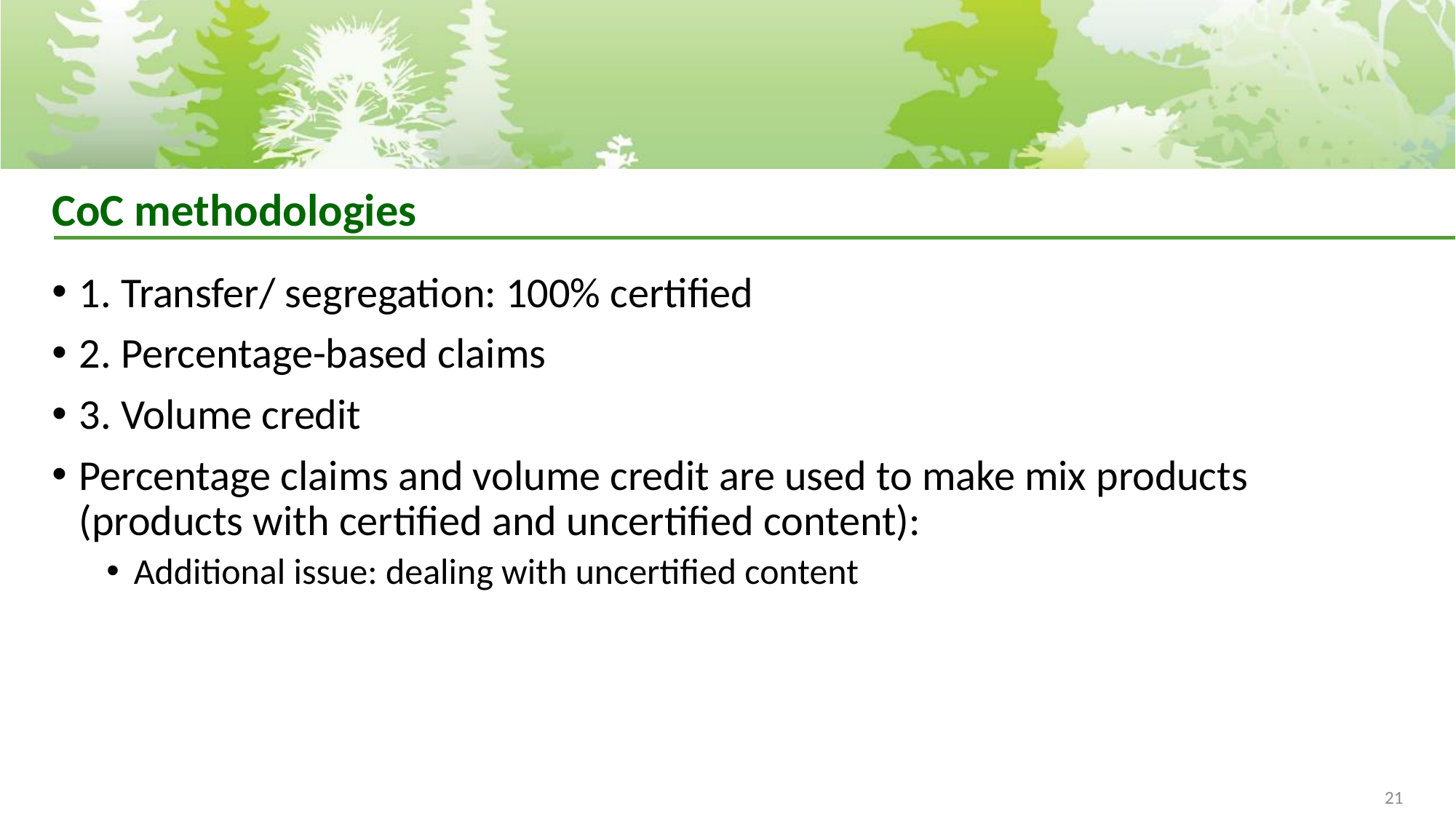

# CoC methodologies
1. Transfer/ segregation: 100% certified
2. Percentage-based claims
3. Volume credit
Percentage claims and volume credit are used to make mix products (products with certified and uncertified content):
Additional issue: dealing with uncertified content

21